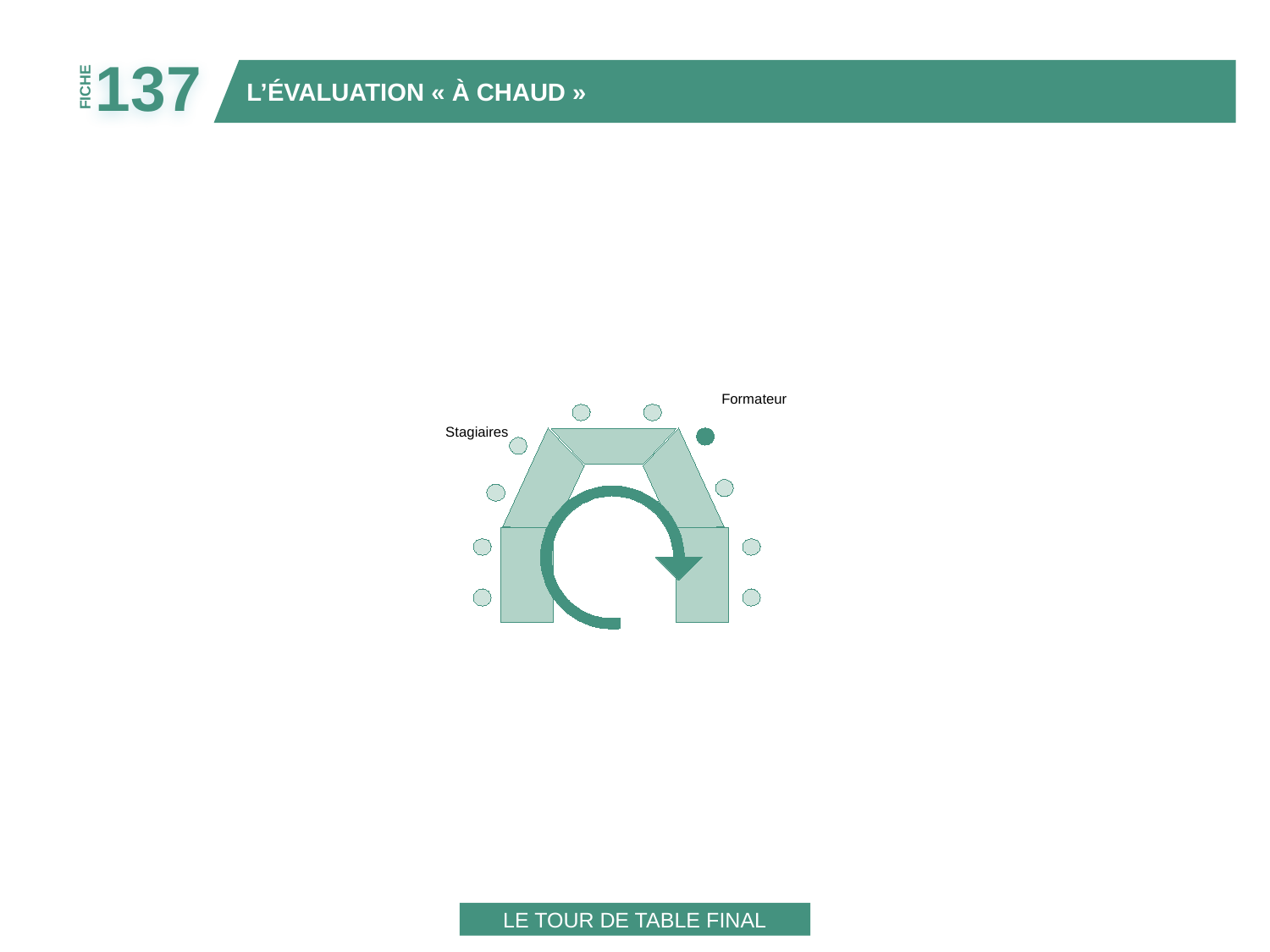

137

L’ÉVALUATION « À CHAUD »
FICHE

Formateur

Stagiaires

LE TOUR DE TABLE FINAL